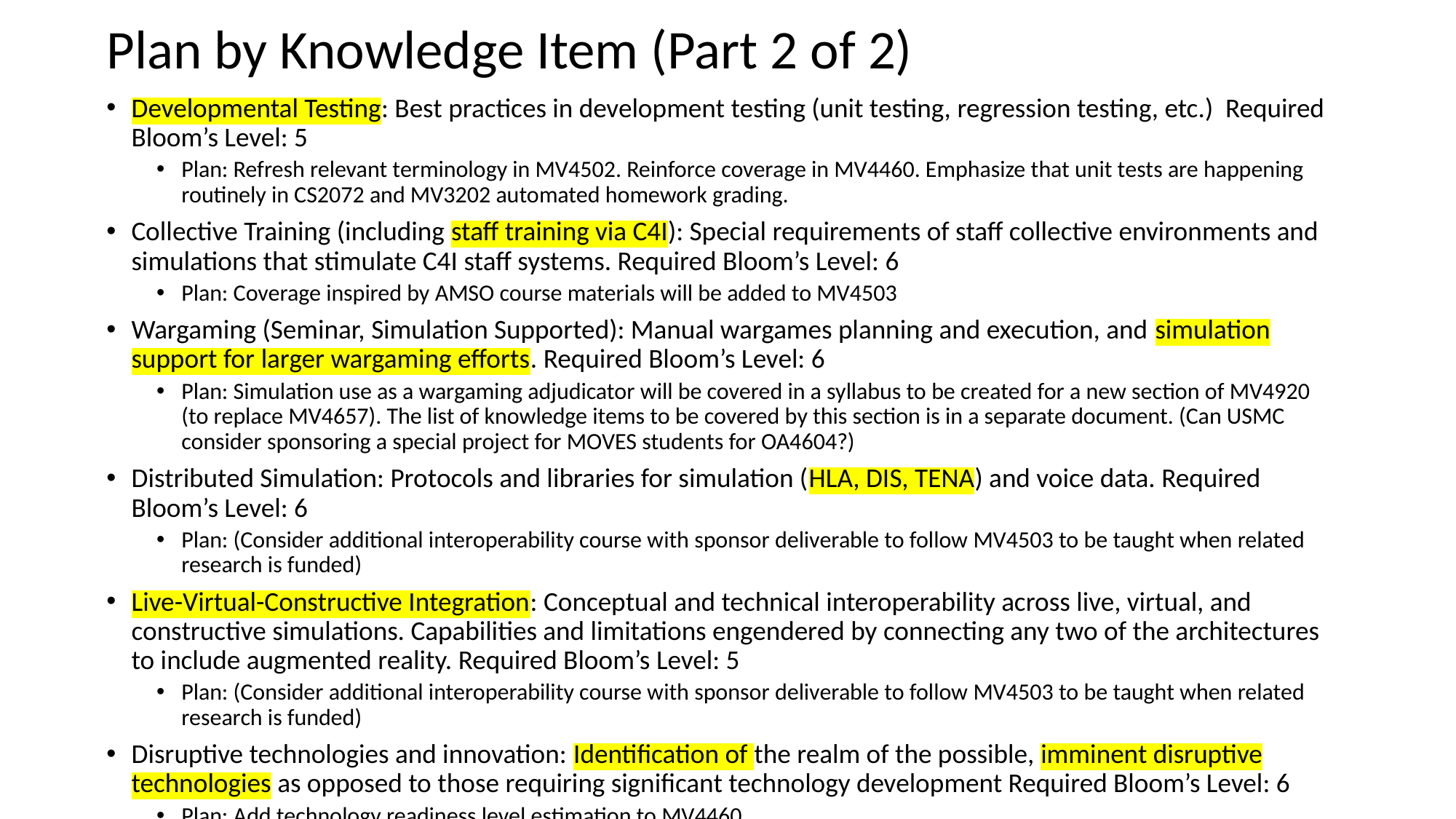

# Plan by Knowledge Item (Part 2 of 2)
Developmental Testing: Best practices in development testing (unit testing, regression testing, etc.)  Required Bloom’s Level: 5
Plan: Refresh relevant terminology in MV4502. Reinforce coverage in MV4460. Emphasize that unit tests are happening routinely in CS2072 and MV3202 automated homework grading.
Collective Training (including staff training via C4I): Special requirements of staff collective environments and simulations that stimulate C4I staff systems. Required Bloom’s Level: 6
Plan: Coverage inspired by AMSO course materials will be added to MV4503
Wargaming (Seminar, Simulation Supported): Manual wargames planning and execution, and simulation support for larger wargaming efforts. Required Bloom’s Level: 6
Plan: Simulation use as a wargaming adjudicator will be covered in a syllabus to be created for a new section of MV4920 (to replace MV4657). The list of knowledge items to be covered by this section is in a separate document. (Can USMC consider sponsoring a special project for MOVES students for OA4604?)
Distributed Simulation: Protocols and libraries for simulation (HLA, DIS, TENA) and voice data. Required Bloom’s Level: 6
Plan: (Consider additional interoperability course with sponsor deliverable to follow MV4503 to be taught when related research is funded)
Live-Virtual-Constructive Integration: Conceptual and technical interoperability across live, virtual, and constructive simulations. Capabilities and limitations engendered by connecting any two of the architectures to include augmented reality. Required Bloom’s Level: 5
Plan: (Consider additional interoperability course with sponsor deliverable to follow MV4503 to be taught when related research is funded)
Disruptive technologies and innovation: Identification of the realm of the possible, imminent disruptive technologies as opposed to those requiring significant technology development Required Bloom’s Level: 6
Plan: Add technology readiness level estimation to MV4460